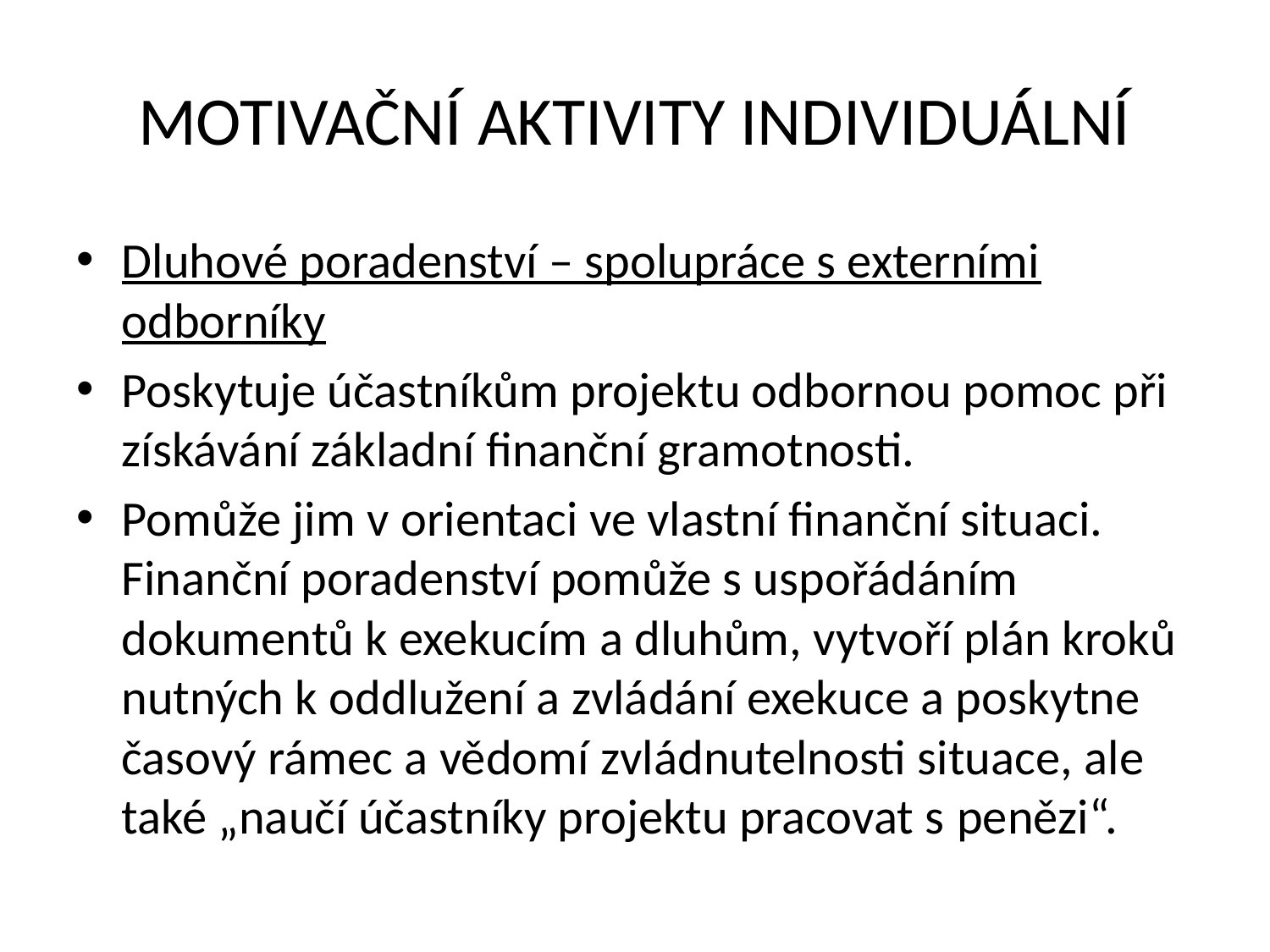

# MOTIVAČNÍ AKTIVITY INDIVIDUÁLNÍ
Dluhové poradenství – spolupráce s externími odborníky
Poskytuje účastníkům projektu odbornou pomoc při získávání základní finanční gramotnosti.
Pomůže jim v orientaci ve vlastní finanční situaci. Finanční poradenství pomůže s uspořádáním dokumentů k exekucím a dluhům, vytvoří plán kroků nutných k oddlužení a zvládání exekuce a poskytne časový rámec a vědomí zvládnutelnosti situace, ale také „naučí účastníky projektu pracovat s penězi“.